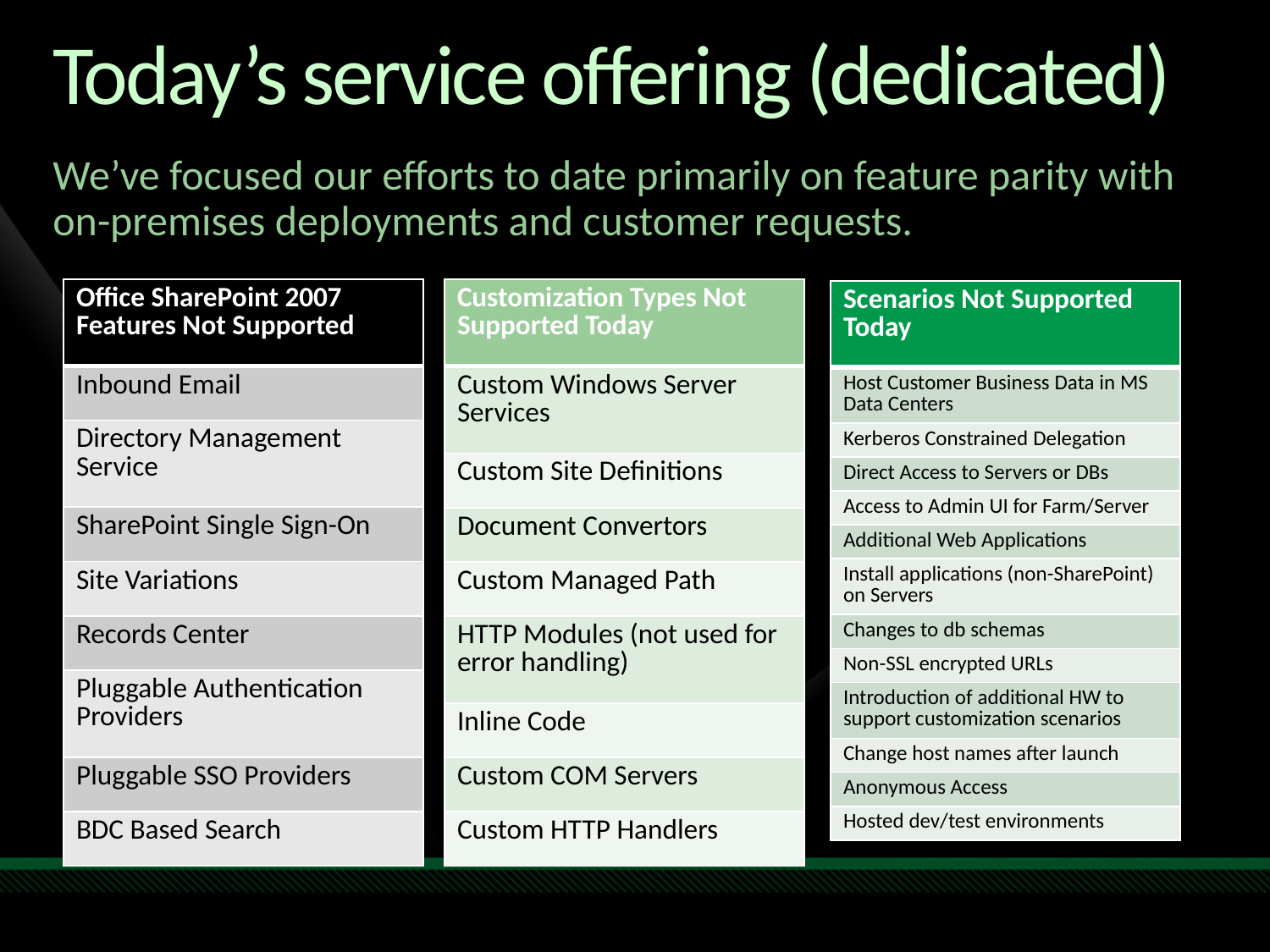

# Today’s service offering (dedicated)
We’ve focused our efforts to date primarily on feature parity with on-premises deployments and customer requests.
| Customization Types Not Supported Today |
| --- |
| Custom Windows Server Services |
| Custom Site Definitions |
| Document Convertors |
| Custom Managed Path |
| HTTP Modules (not used for error handling) |
| Inline Code |
| Custom COM Servers |
| Custom HTTP Handlers |
| Office SharePoint 2007 Features Not Supported |
| --- |
| Inbound Email |
| Directory Management Service |
| SharePoint Single Sign-On |
| Site Variations |
| Records Center |
| Pluggable Authentication Providers |
| Pluggable SSO Providers |
| BDC Based Search |
| Scenarios Not Supported Today |
| --- |
| Host Customer Business Data in MS Data Centers |
| Kerberos Constrained Delegation |
| Direct Access to Servers or DBs |
| Access to Admin UI for Farm/Server |
| Additional Web Applications |
| Install applications (non-SharePoint) on Servers |
| Changes to db schemas |
| Non-SSL encrypted URLs |
| Introduction of additional HW to support customization scenarios |
| Change host names after launch |
| Anonymous Access |
| Hosted dev/test environments |